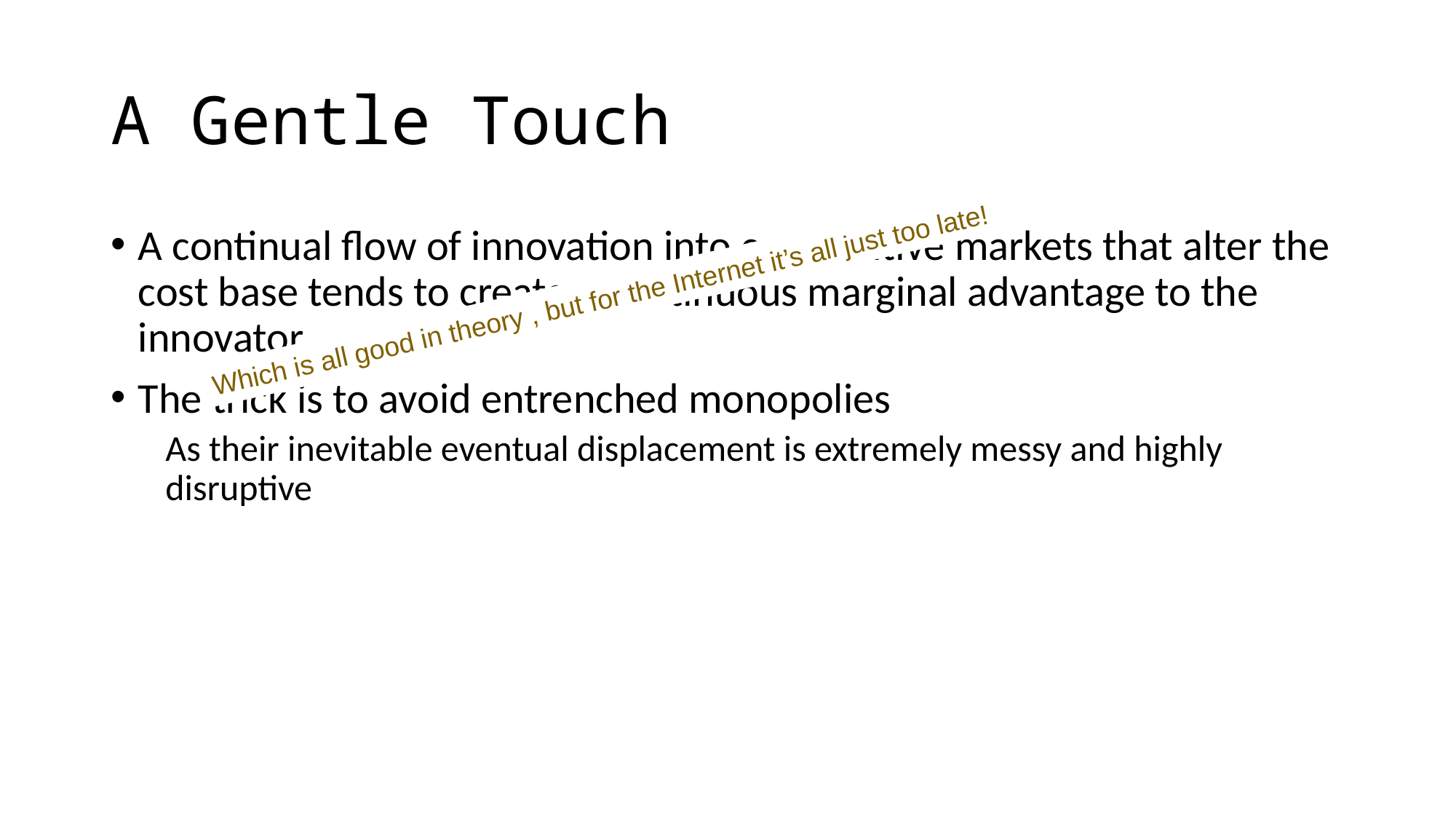

# A Gentle Touch
A continual flow of innovation into competitive markets that alter the cost base tends to create a continuous marginal advantage to the innovator
The trick is to avoid entrenched monopolies
As their inevitable eventual displacement is extremely messy and highly disruptive
Which is all good in theory , but for the Internet it’s all just too late!